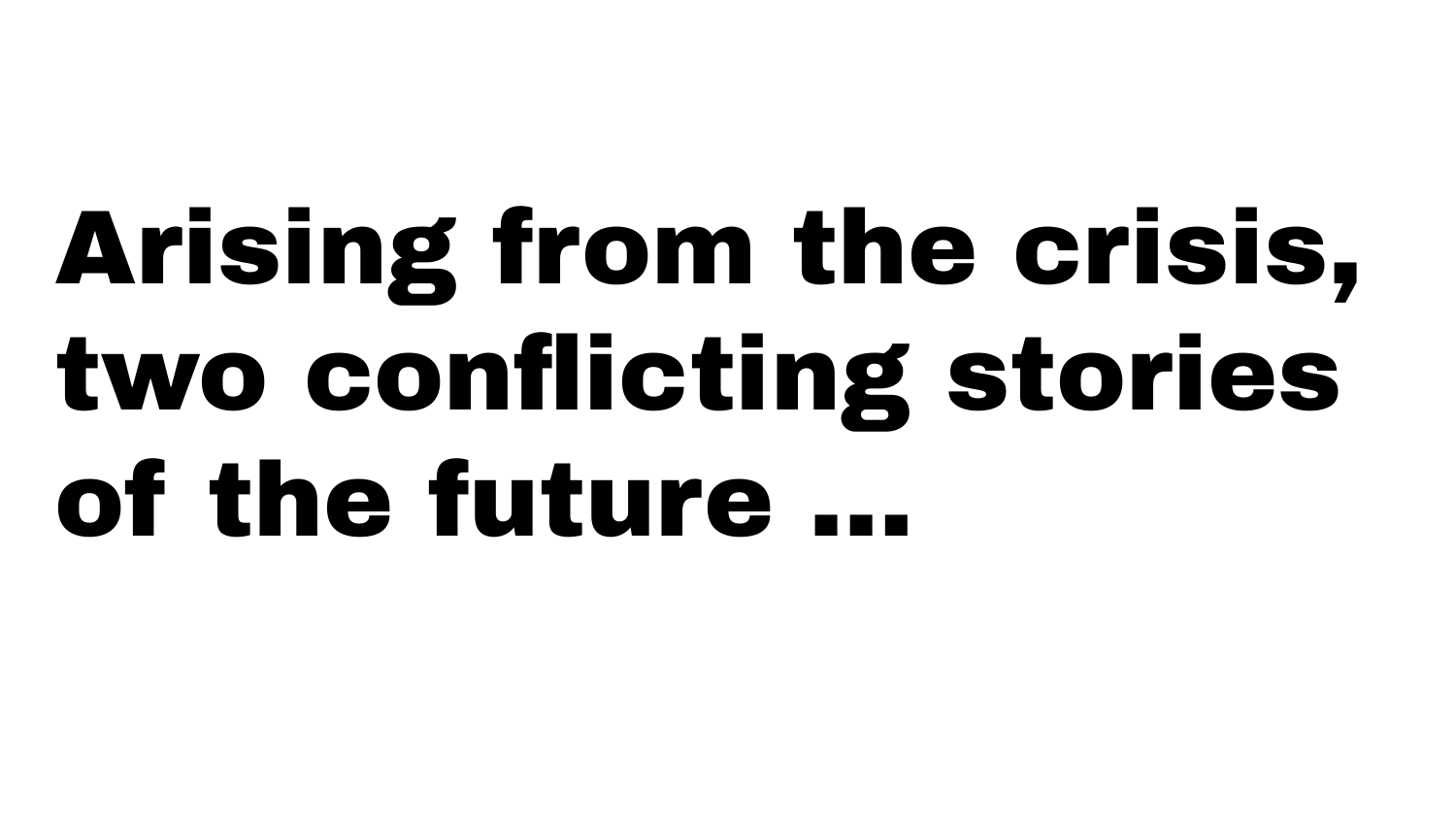

Arising from the crisis, two conflicting stories of the future …